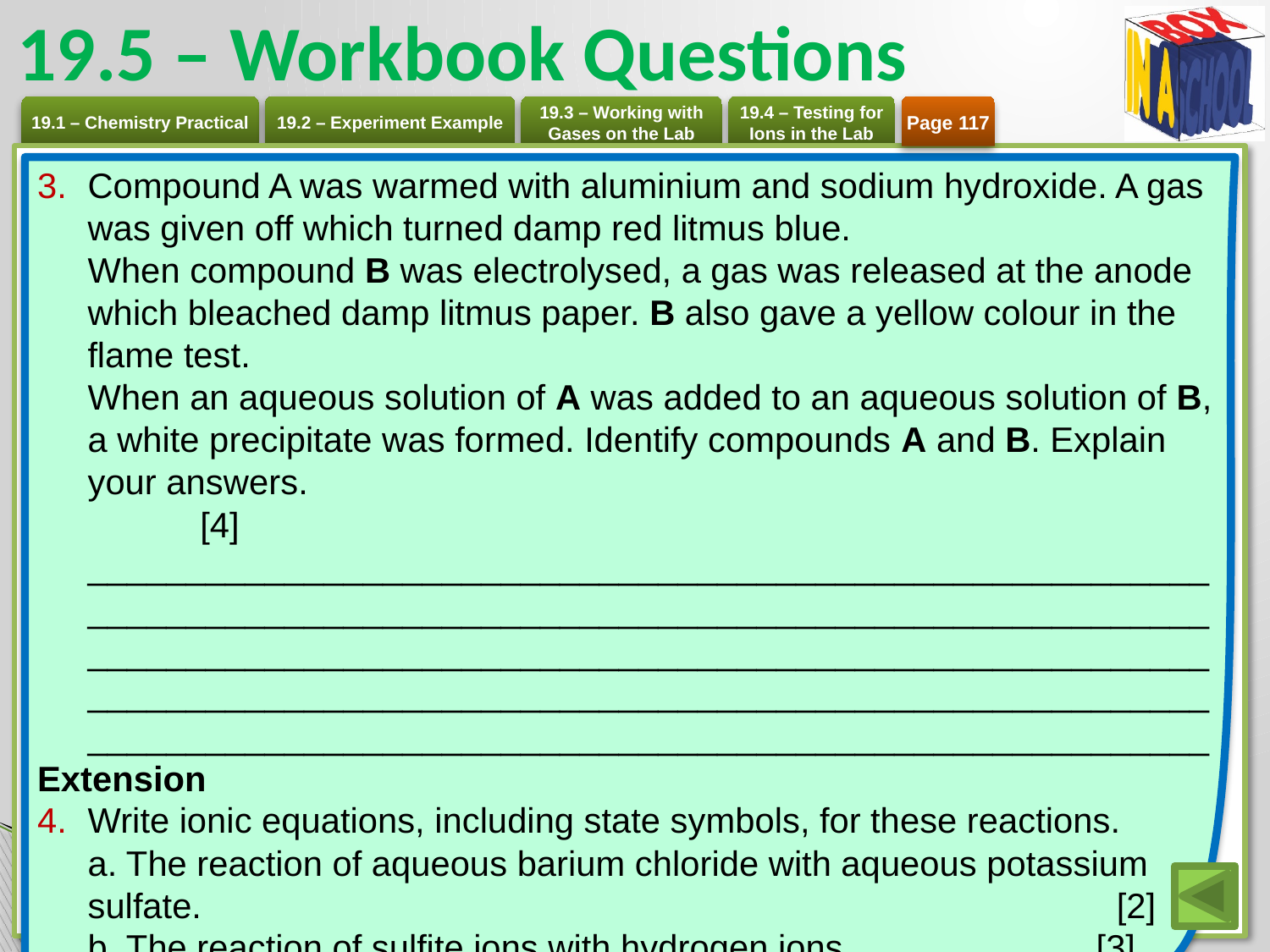

# 19.5 – Workbook Questions
Page 117
Compound A was warmed with aluminium and sodium hydroxide. A gas was given off which turned damp red litmus blue.
When compound B was electrolysed, a gas was released at the anode which bleached damp litmus paper. B also gave a yellow colour in the flame test.
When an aqueous solution of A was added to an aqueous solution of B, a white precipitate was formed. Identify compounds A and B. Explain your answers.		[4]
_____________________________________________________________________________________________________________________________________________________________________________________________________________________________________________________________________________________________
Extension
Write ionic equations, including state symbols, for these reactions.
a. The reaction of aqueous barium chloride with aqueous potassium sulfate.                                                                                              [2]
b. The reaction of sulfite ions with hydrogen ions.                         [3]